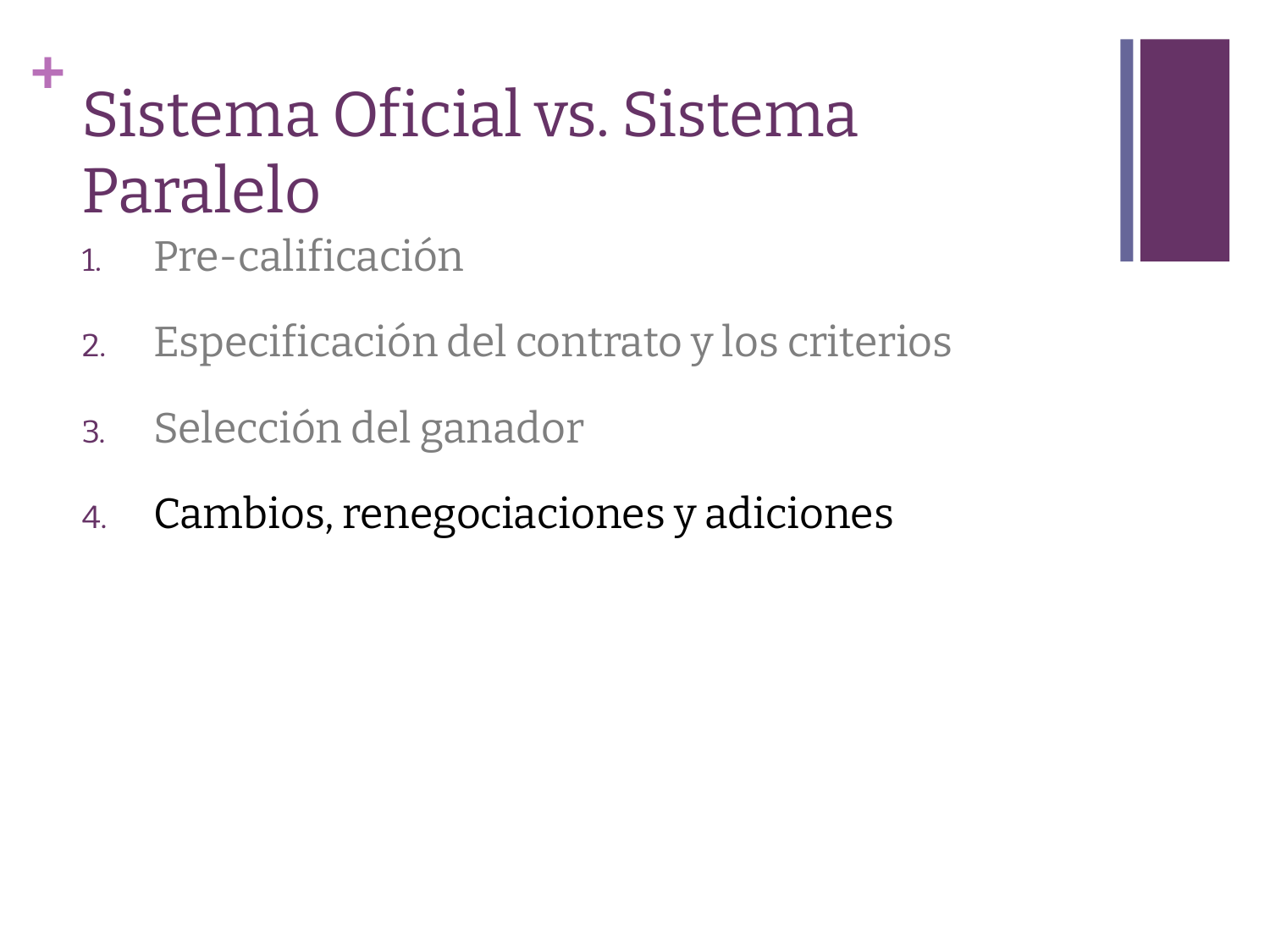

# Sistema Oficial vs. Sistema Paralelo
Pre-calificación
Especificación del contrato y los criterios
Selección del ganador
Cambios, renegociaciones y adiciones